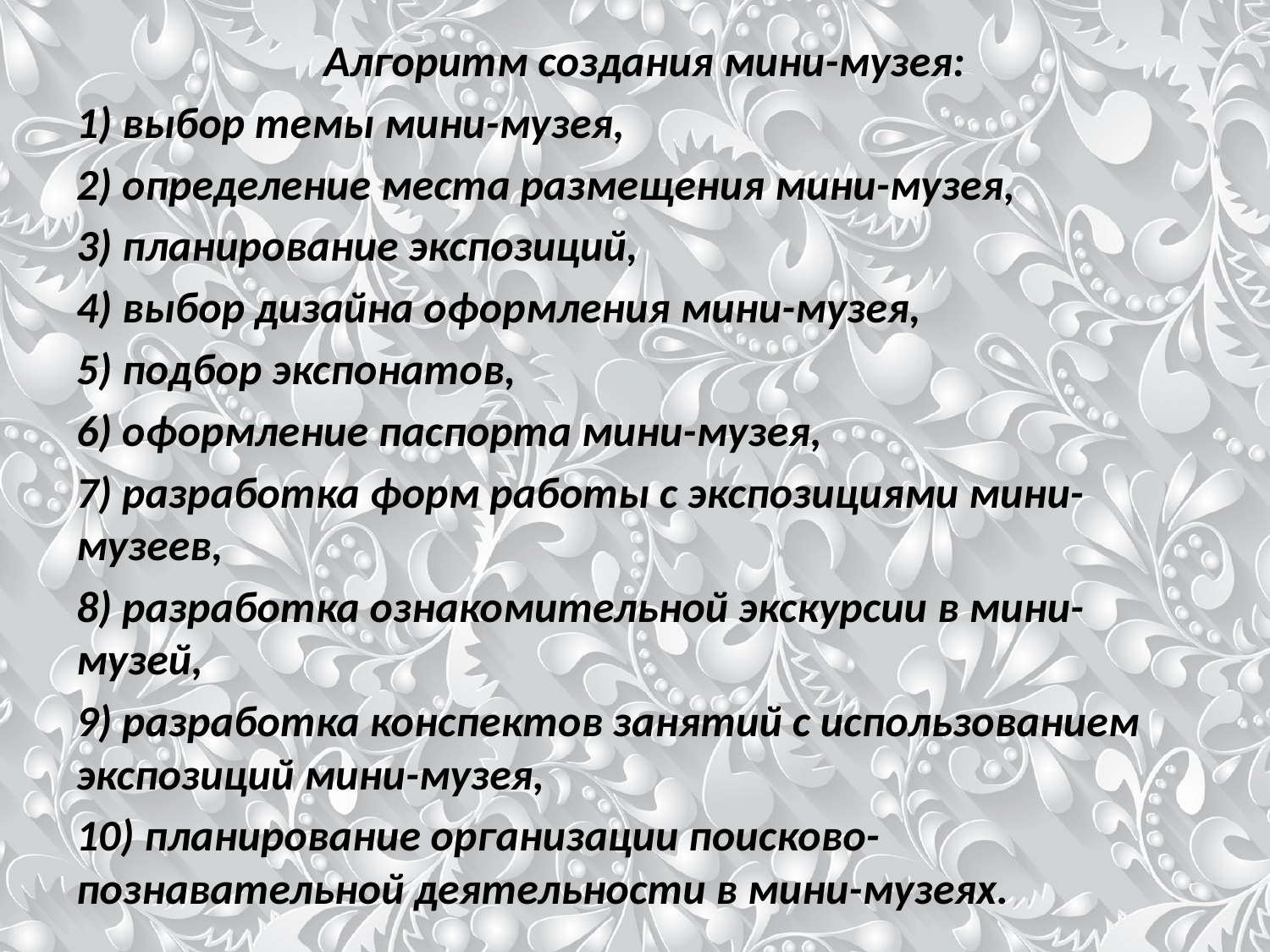

Алгоритм создания мини-музея:
1) выбор темы мини-музея,
2) определение места размещения мини-музея,
3) планирование экспозиций,
4) выбор дизайна оформления мини-музея,
5) подбор экспонатов,
6) оформление паспорта мини-музея,
7) разработка форм работы с экспозициями мини-музеев,
8) разработка ознакомительной экскурсии в мини-музей,
9) разработка конспектов занятий с использованием экспозиций мини-музея,
10) планирование организации поисково-познавательной деятельности в мини-музеях.